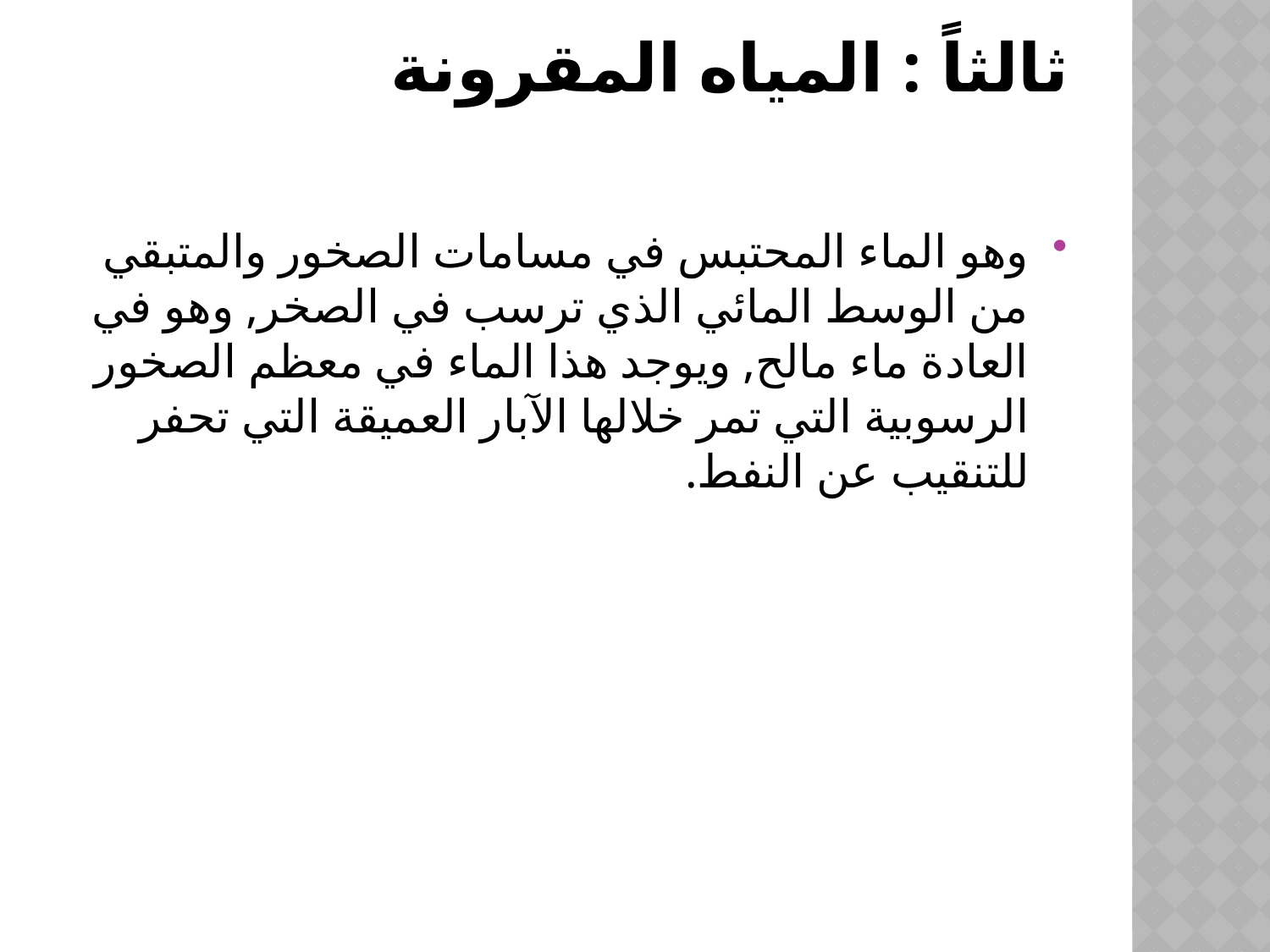

# ثالثاً : المياه المقرونة
وهو الماء المحتبس في مسامات الصخور والمتبقي من الوسط المائي الذي ترسب في الصخر, وهو في العادة ماء مالح, ويوجد هذا الماء في معظم الصخور الرسوبية التي تمر خلالها الآبار العميقة التي تحفر للتنقيب عن النفط.